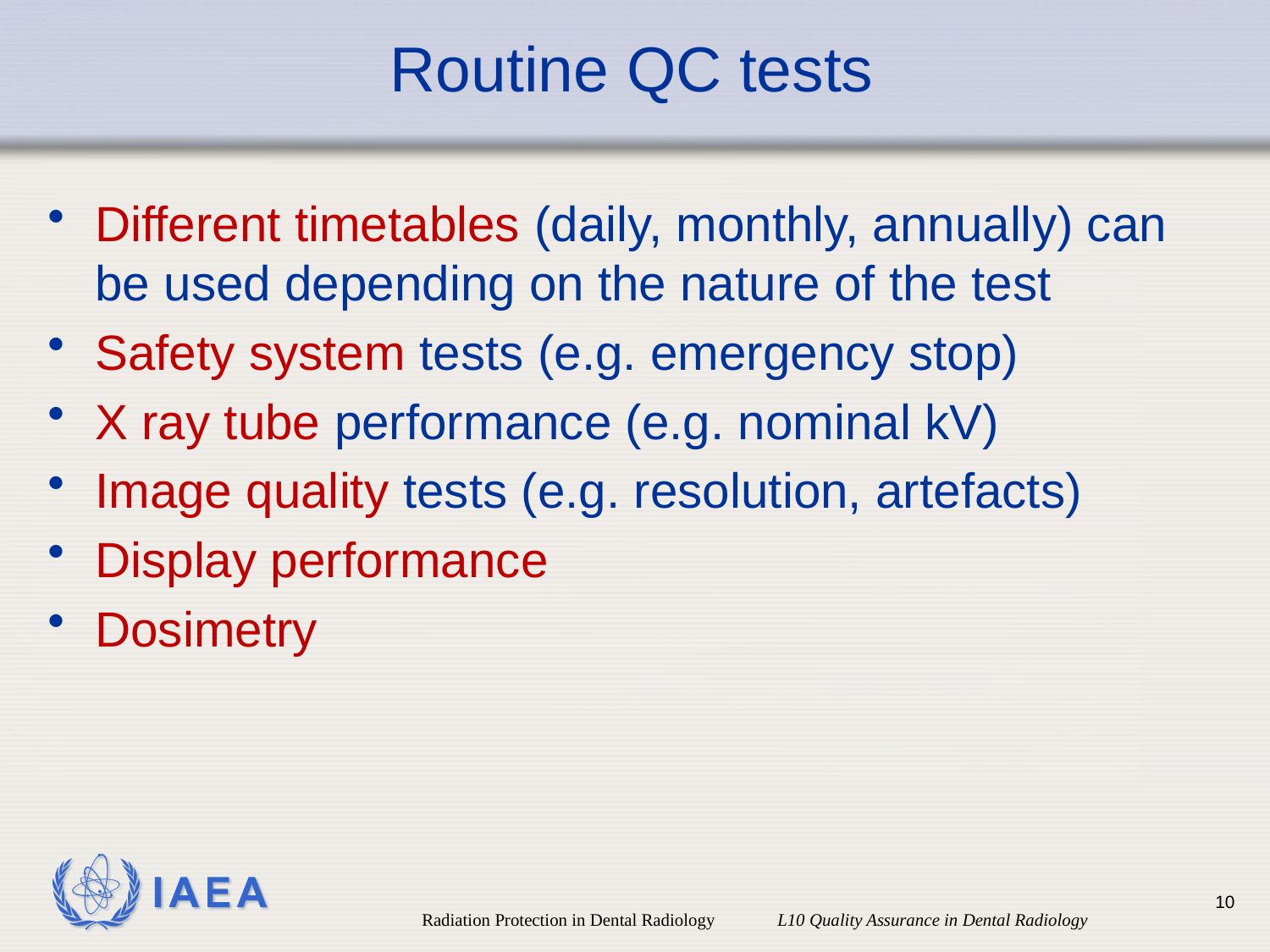

# Routine QC tests
Different timetables (daily, monthly, annually) can be used depending on the nature of the test
Safety system tests (e.g. emergency stop)
X ray tube performance (e.g. nominal kV)
Image quality tests (e.g. resolution, artefacts)
Display performance
Dosimetry

10
Radiation Protection in Dental Radiology              L10 Quality Assurance in Dental Radiology